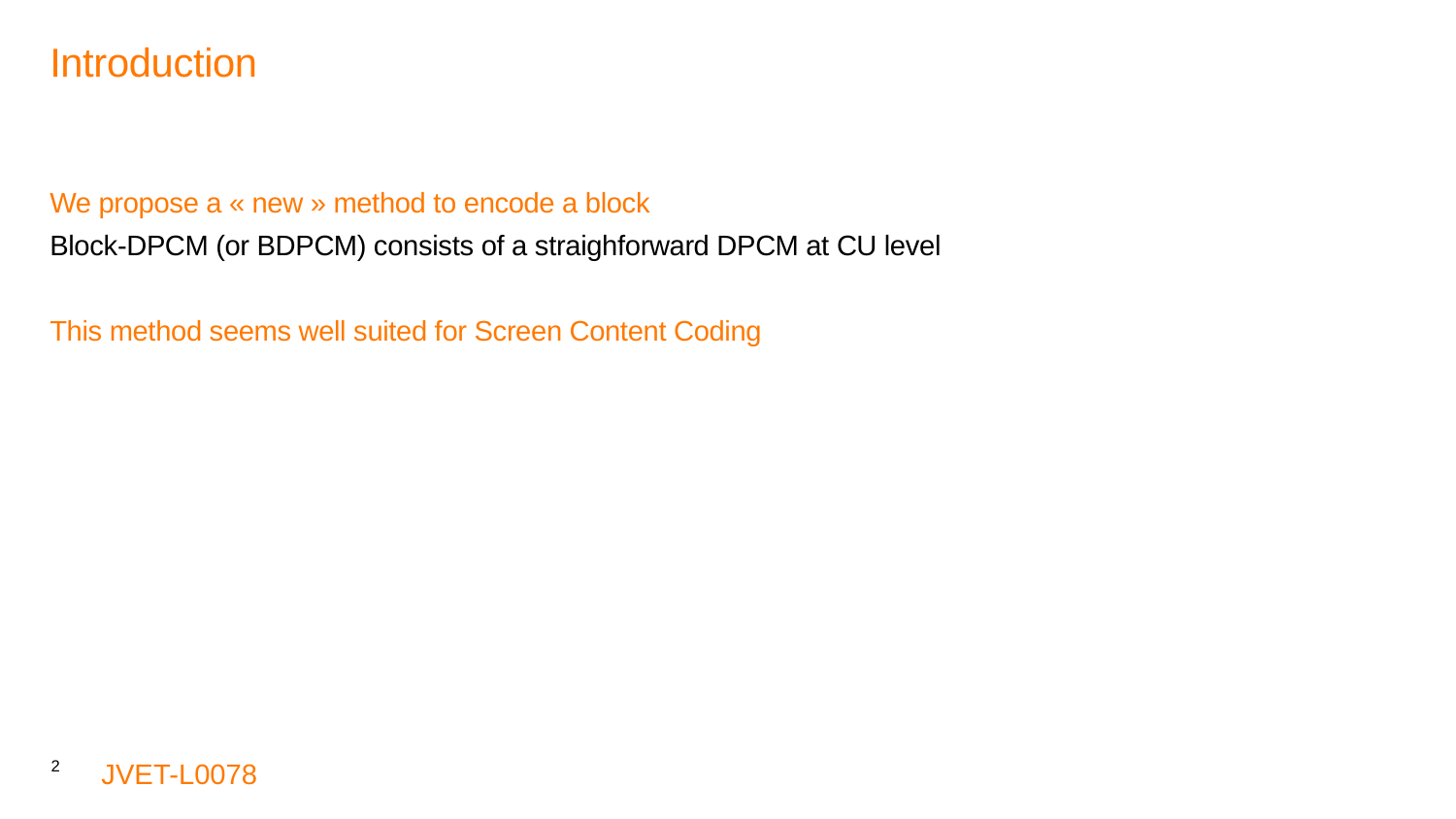

# Introduction
We propose a « new » method to encode a block
Block-DPCM (or BDPCM) consists of a straighforward DPCM at CU level

This method seems well suited for Screen Content Coding